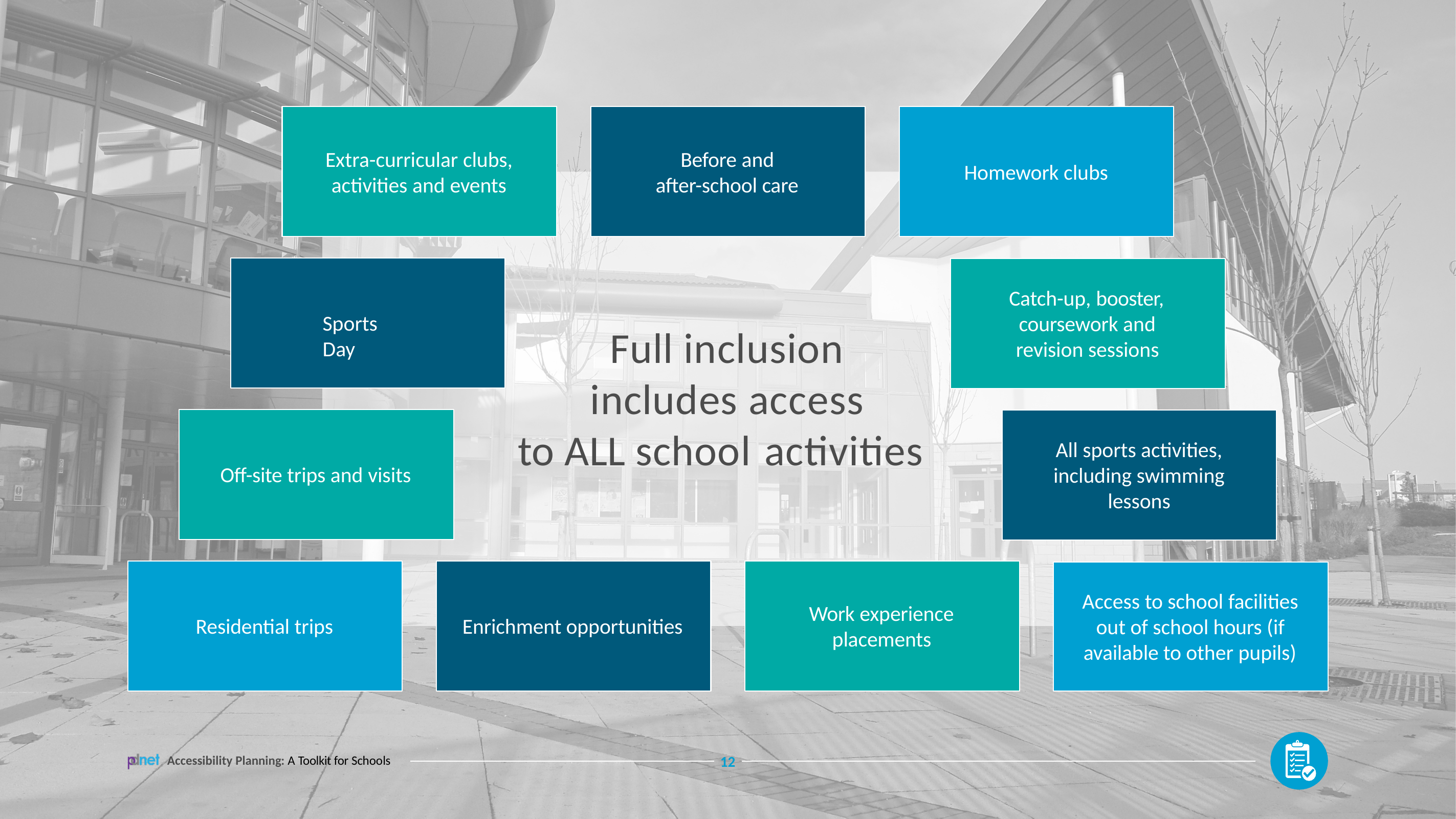

Extra-curricular clubs,
Before and
Homework clubs
activities and events
after-school care

Catch-up, booster,
Sports Day
coursework and
Full inclusion  includes access
revision sessions

to ALL school activities
All sports activities,
Off-site trips and visits
including swimming
lessons

Access to school facilities
Work experience
Residential trips
Enrichment opportunities
out of school hours (if
placements
available to other pupils)

Accessibility Planning: A Toolkit for Schools
12